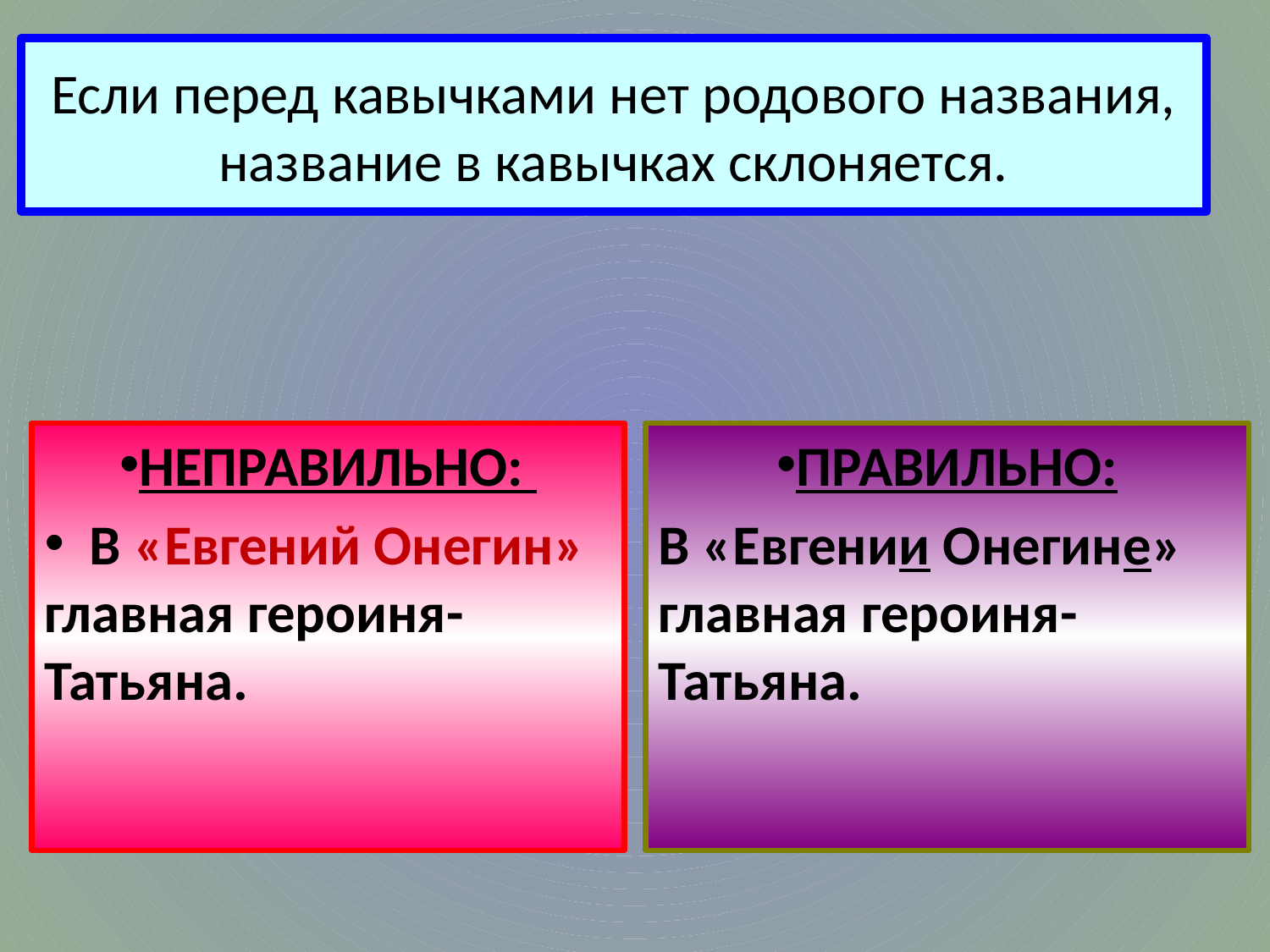

# Если перед кавычками нет родового названия, название в кавычках склоняется.
НЕПРАВИЛЬНО:
  В «Евгений Онегин» главная героиня- Татьяна.
ПРАВИЛЬНО:
В «Евгении Онегине» главная героиня- Татьяна.